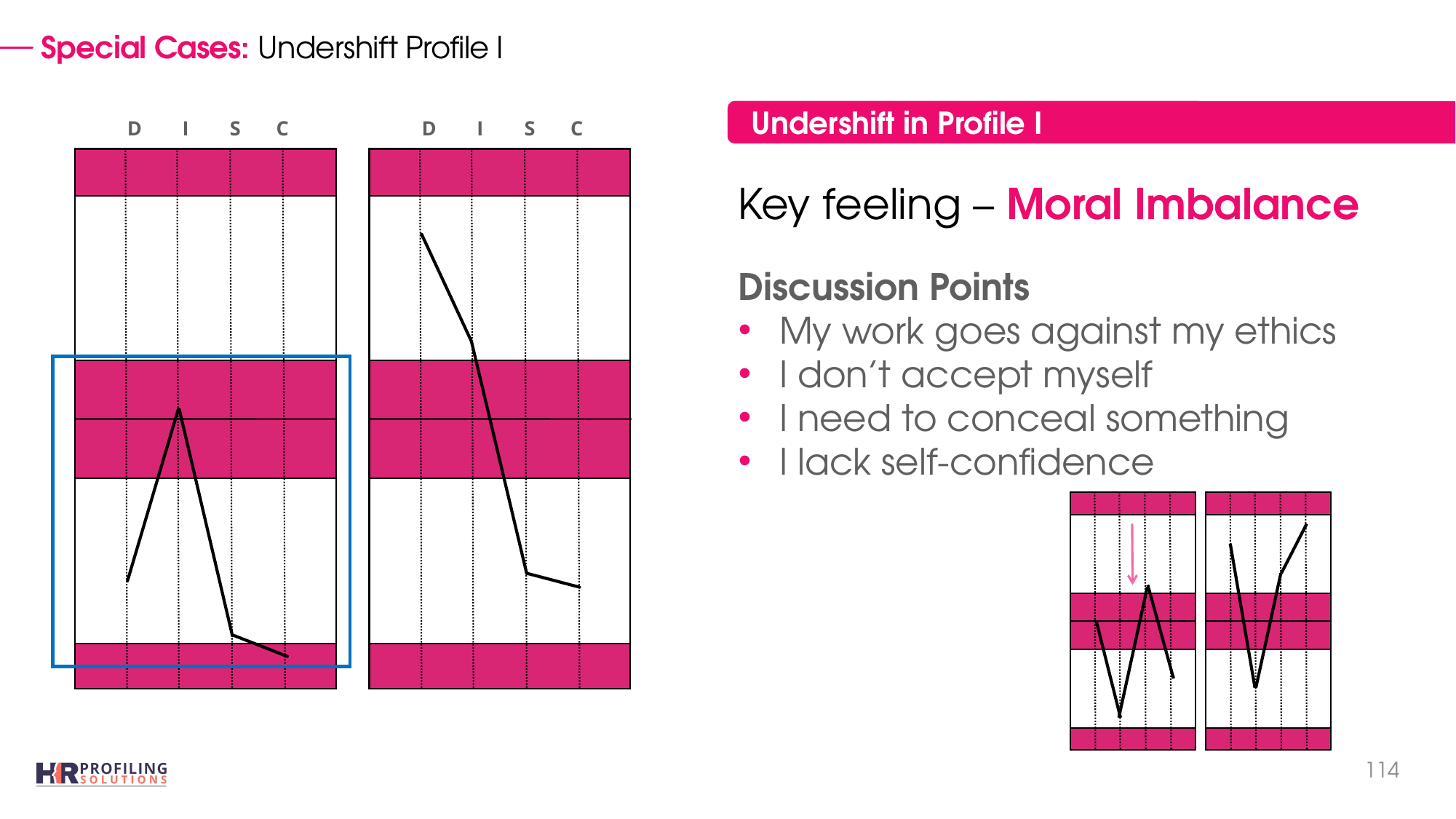

# Special Cases: Undershift Profile I
Undershift in Profile I
   D        I        S       C

   D        I        S       C

Key feeling – Moral Imbalance

Discussion Points
My work goes against my ethics
I don’t accept myself
I need to conceal something
I lack self-confidence

114